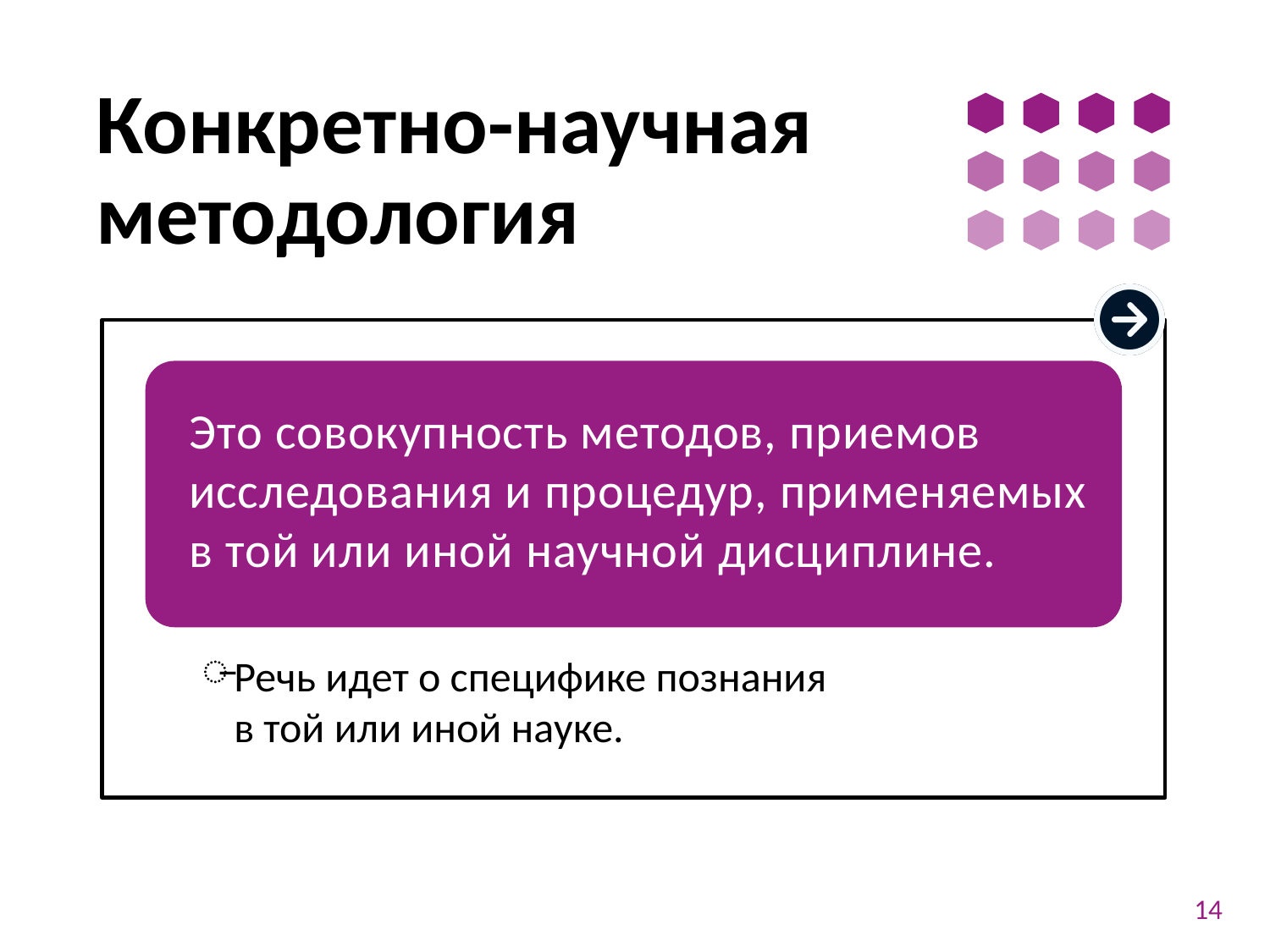

# Конкретно-научная методология

Речь идет о специфике познания
в той или иной науке.
Это совокупность методов, приемов исследования и процедур, применяемых
в той или иной научной дисциплине.
14